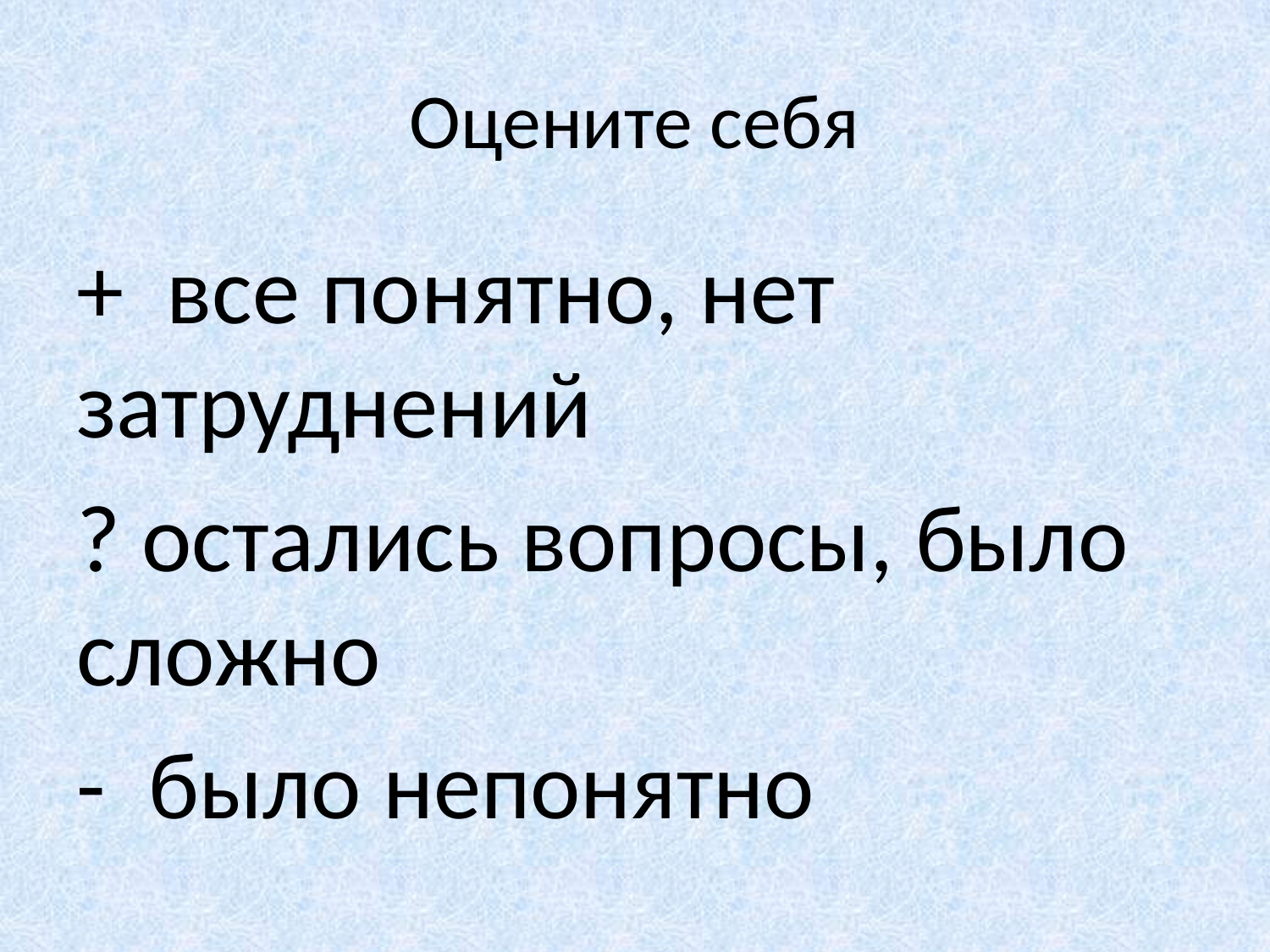

# Оцените себя
+  все понятно, нет затруднений
? остались вопросы, было сложно
-  было непонятно